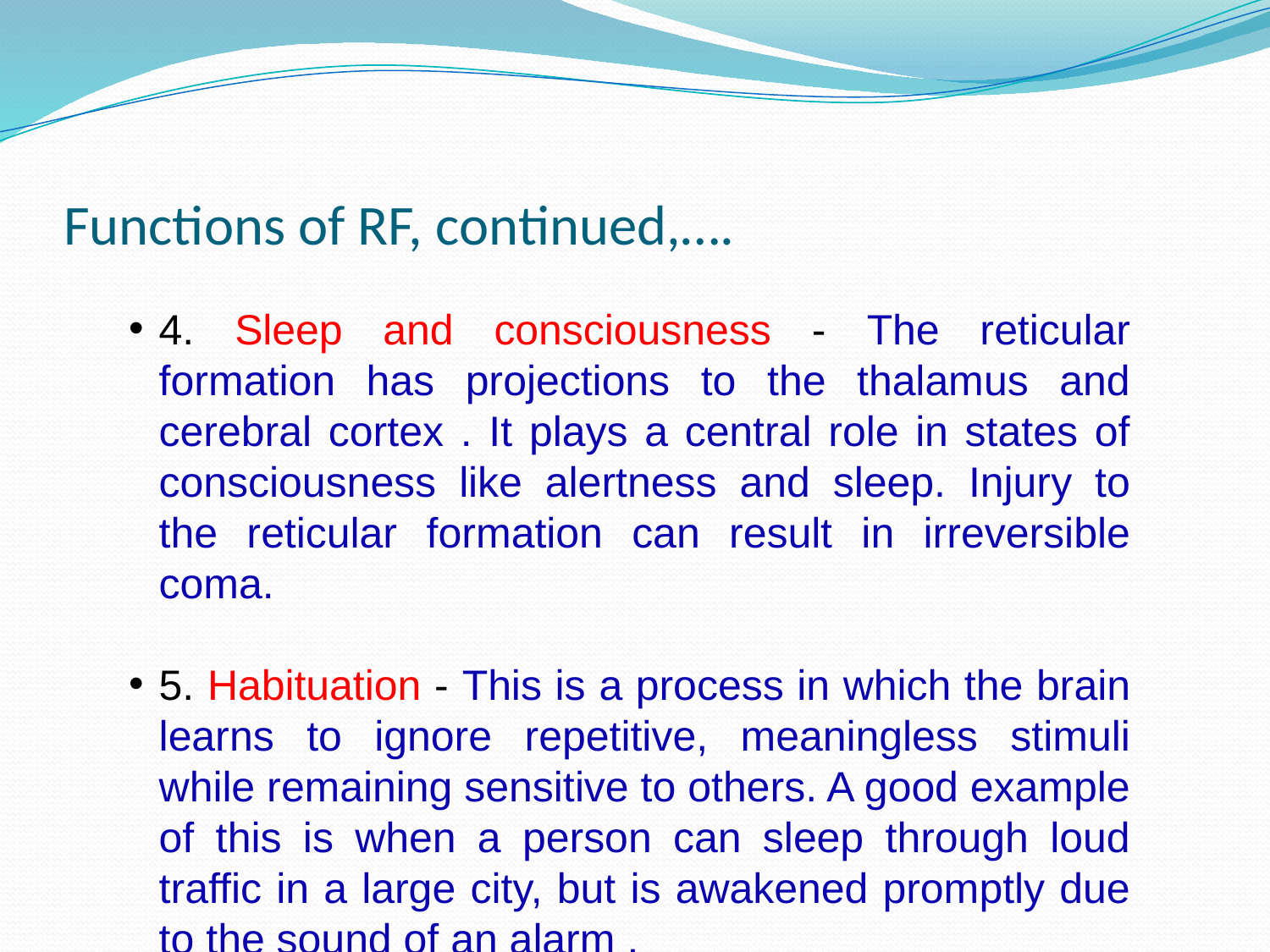

# Functions of RF, continued,….
4. Sleep and consciousness - The reticular formation has projections to the thalamus and cerebral cortex . It plays a central role in states of consciousness like alertness and sleep. Injury to the reticular formation can result in irreversible coma.

5. Habituation - This is a process in which the brain learns to ignore repetitive, meaningless stimuli while remaining sensitive to others. A good example of this is when a person can sleep through loud traffic in a large city, but is awakened promptly due to the sound of an alarm .